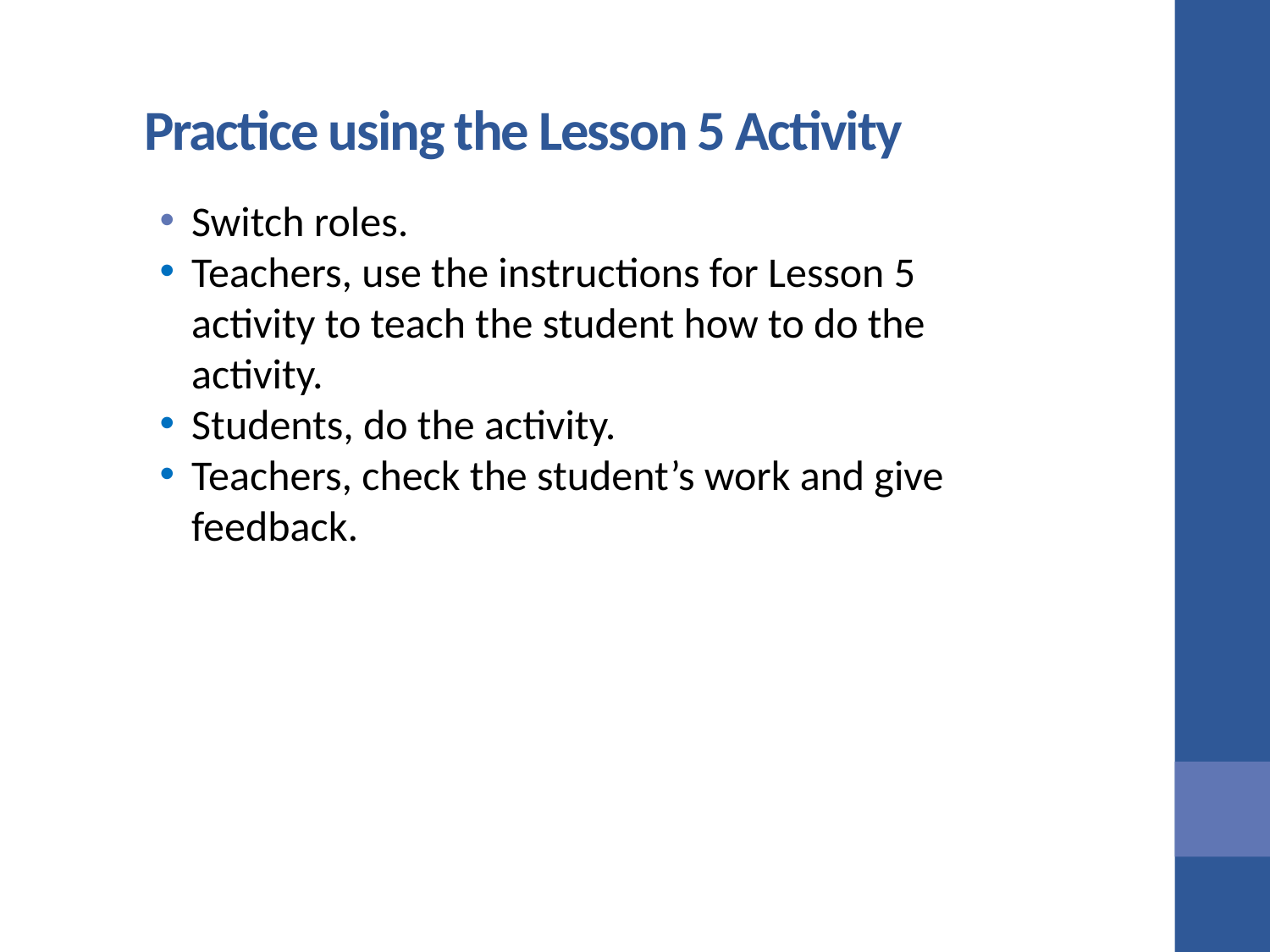

# Practice using the Lesson 5 Activity
Switch roles.
Teachers, use the instructions for Lesson 5 activity to teach the student how to do the activity.
Students, do the activity.
Teachers, check the student’s work and give feedback.